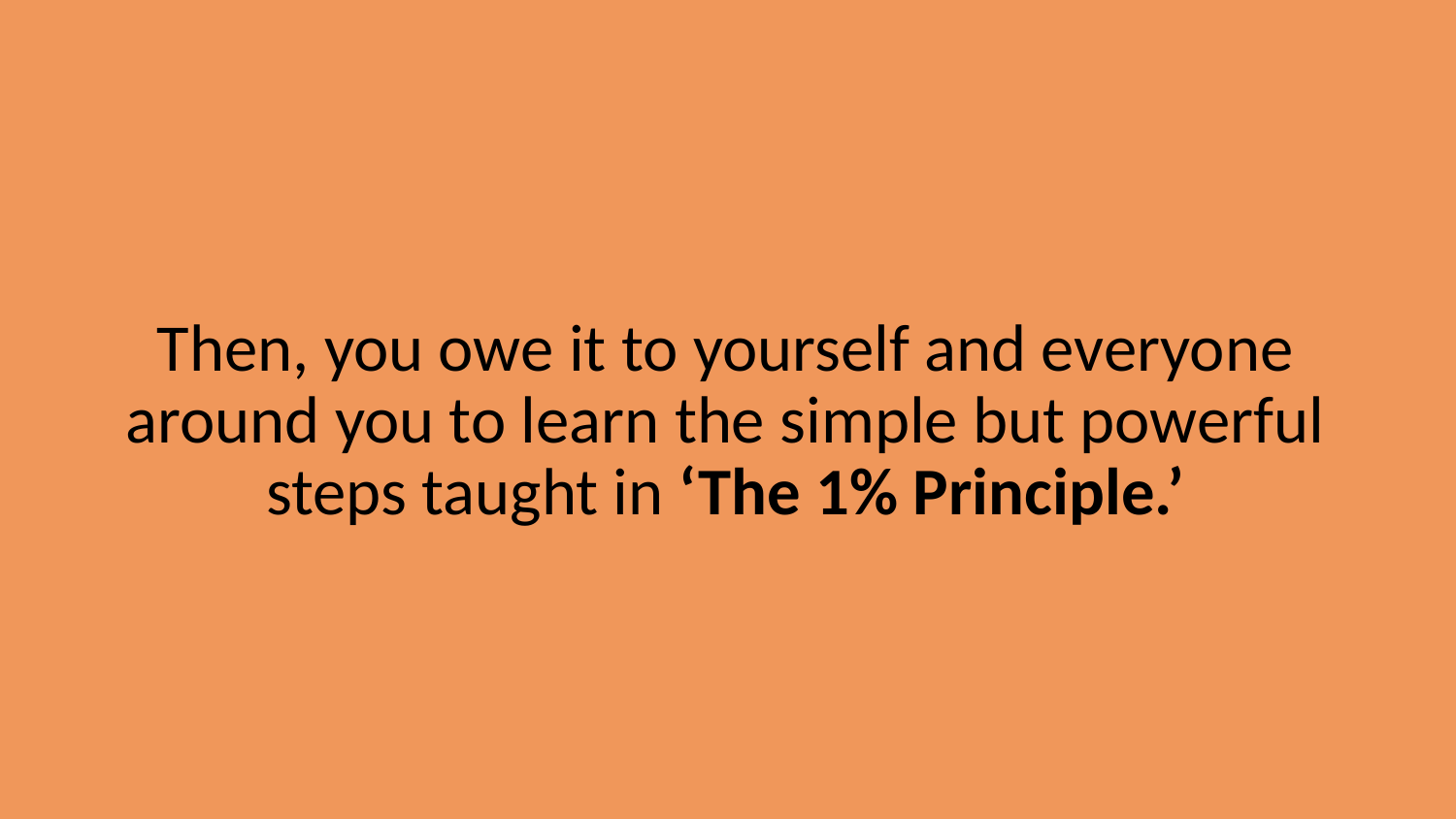

Then, you owe it to yourself and everyone around you to learn the simple but powerful steps taught in ‘The 1% Principle.’